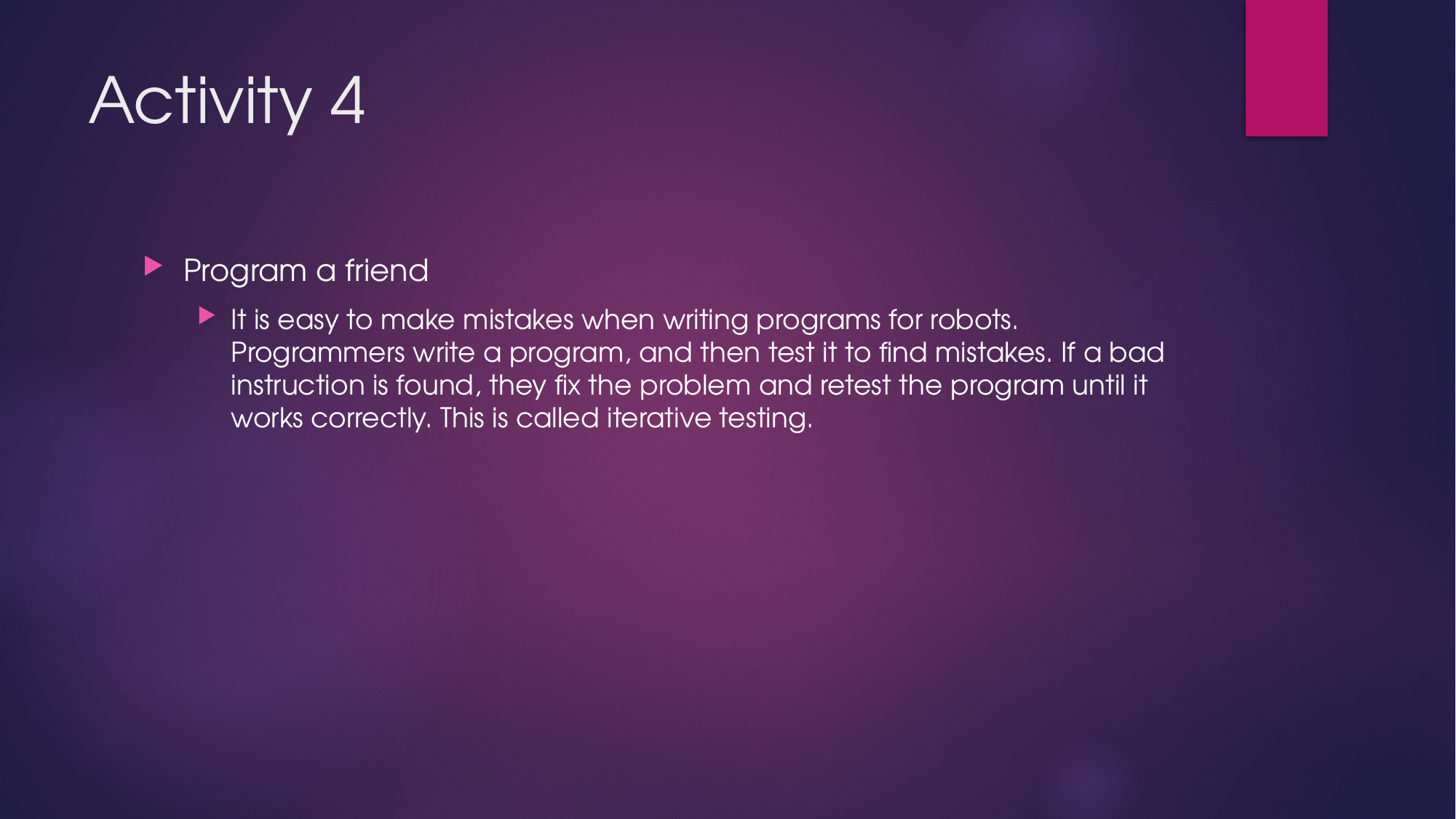

# Activity 4
Program a friend
It is easy to make mistakes when writing programs for robots. Programmers write a program, and then test it to find mistakes. If a bad instruction is found, they fix the problem and retest the program until it works correctly. This is called iterative testing.